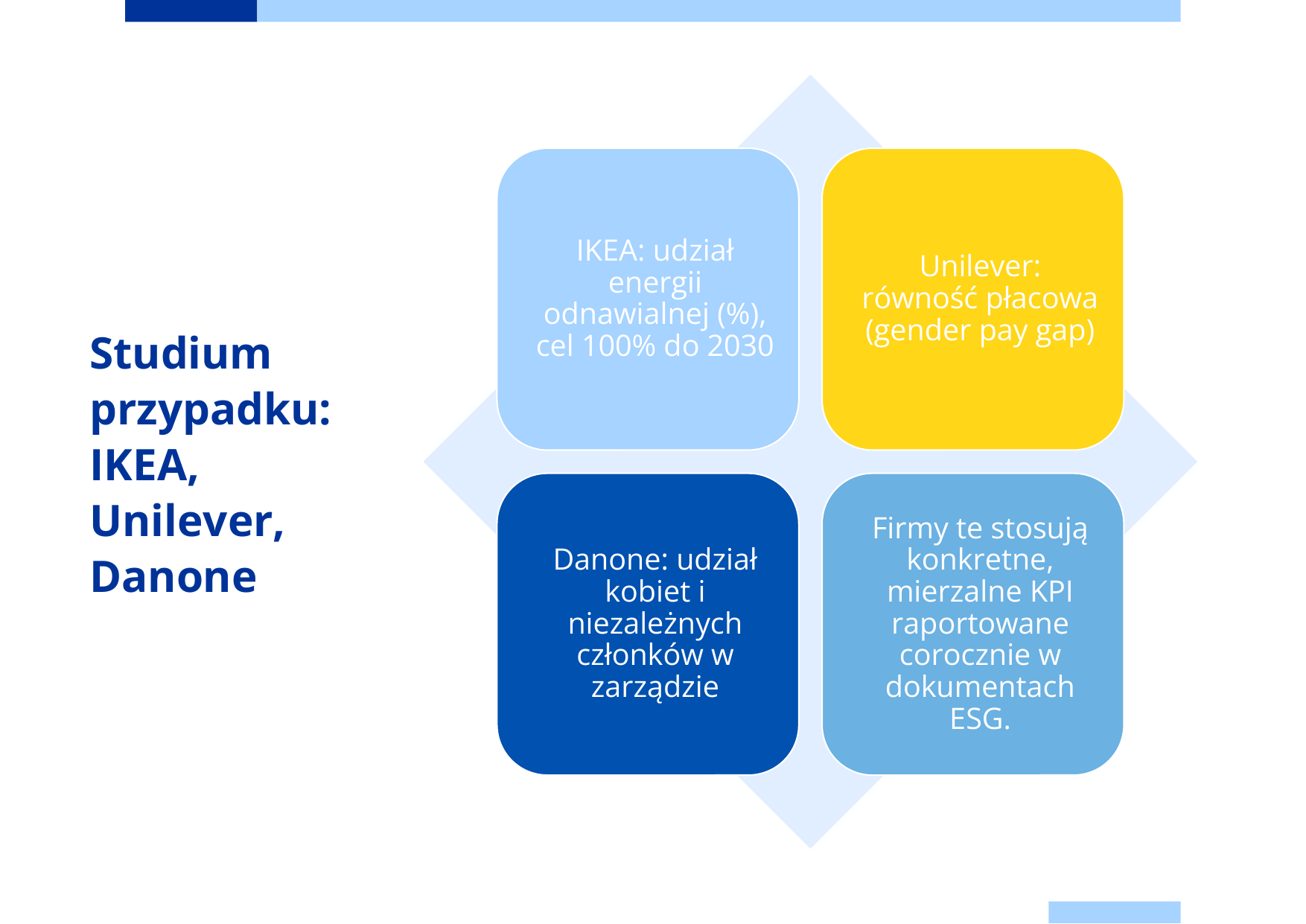

IKEA: udział energii odnawialnej (%), cel 100% do 2030
Unilever: równość płacowa (gender pay gap)
Danone: udział kobiet i niezależnych członków w zarządzie
Firmy te stosują konkretne, mierzalne KPI raportowane corocznie w dokumentach ESG.
# Studium przypadku: IKEA, Unilever, Danone